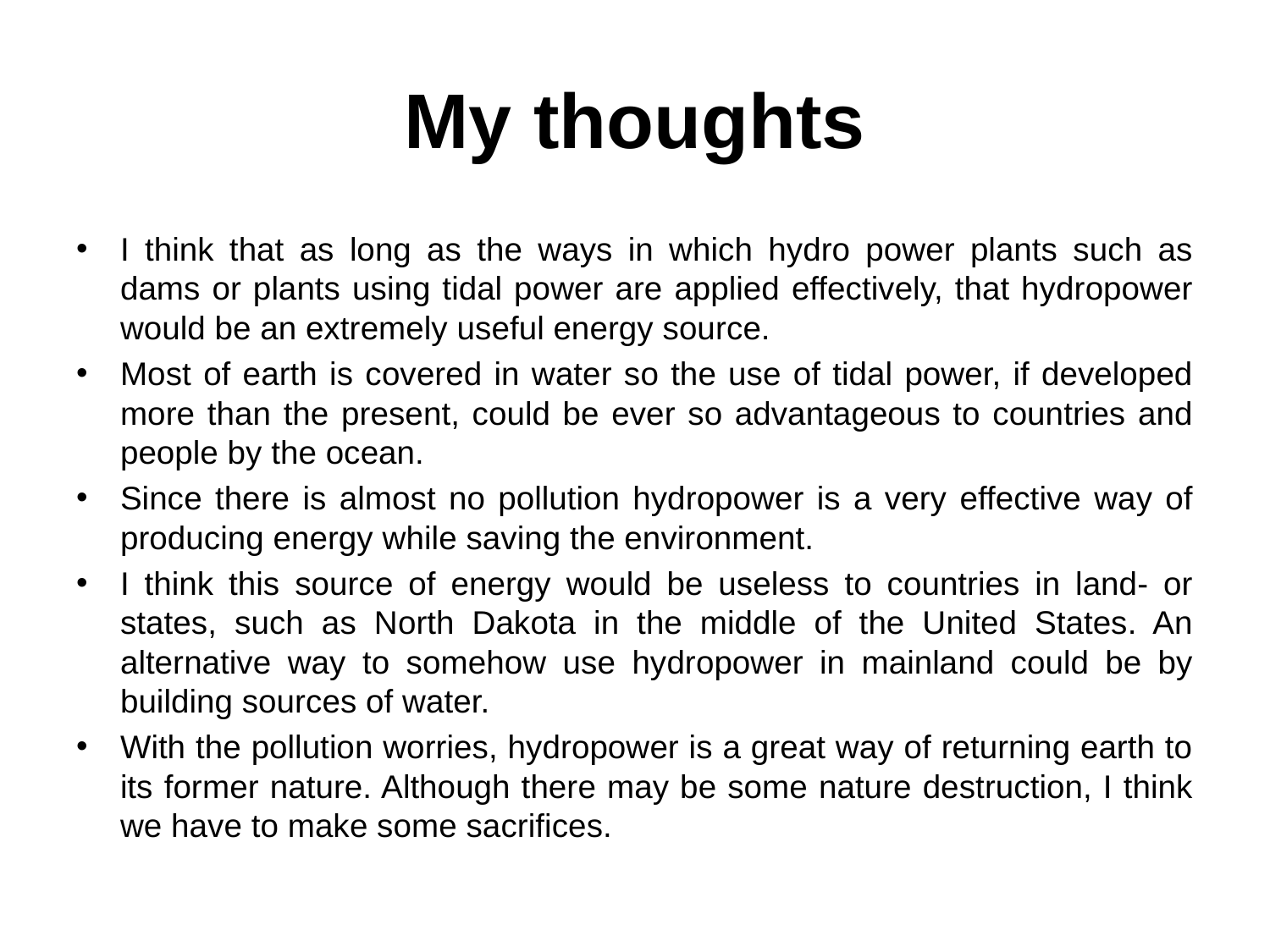

# My thoughts
I think that as long as the ways in which hydro power plants such as dams or plants using tidal power are applied effectively, that hydropower would be an extremely useful energy source.
Most of earth is covered in water so the use of tidal power, if developed more than the present, could be ever so advantageous to countries and people by the ocean.
Since there is almost no pollution hydropower is a very effective way of producing energy while saving the environment.
I think this source of energy would be useless to countries in land- or states, such as North Dakota in the middle of the United States. An alternative way to somehow use hydropower in mainland could be by building sources of water.
With the pollution worries, hydropower is a great way of returning earth to its former nature. Although there may be some nature destruction, I think we have to make some sacrifices.